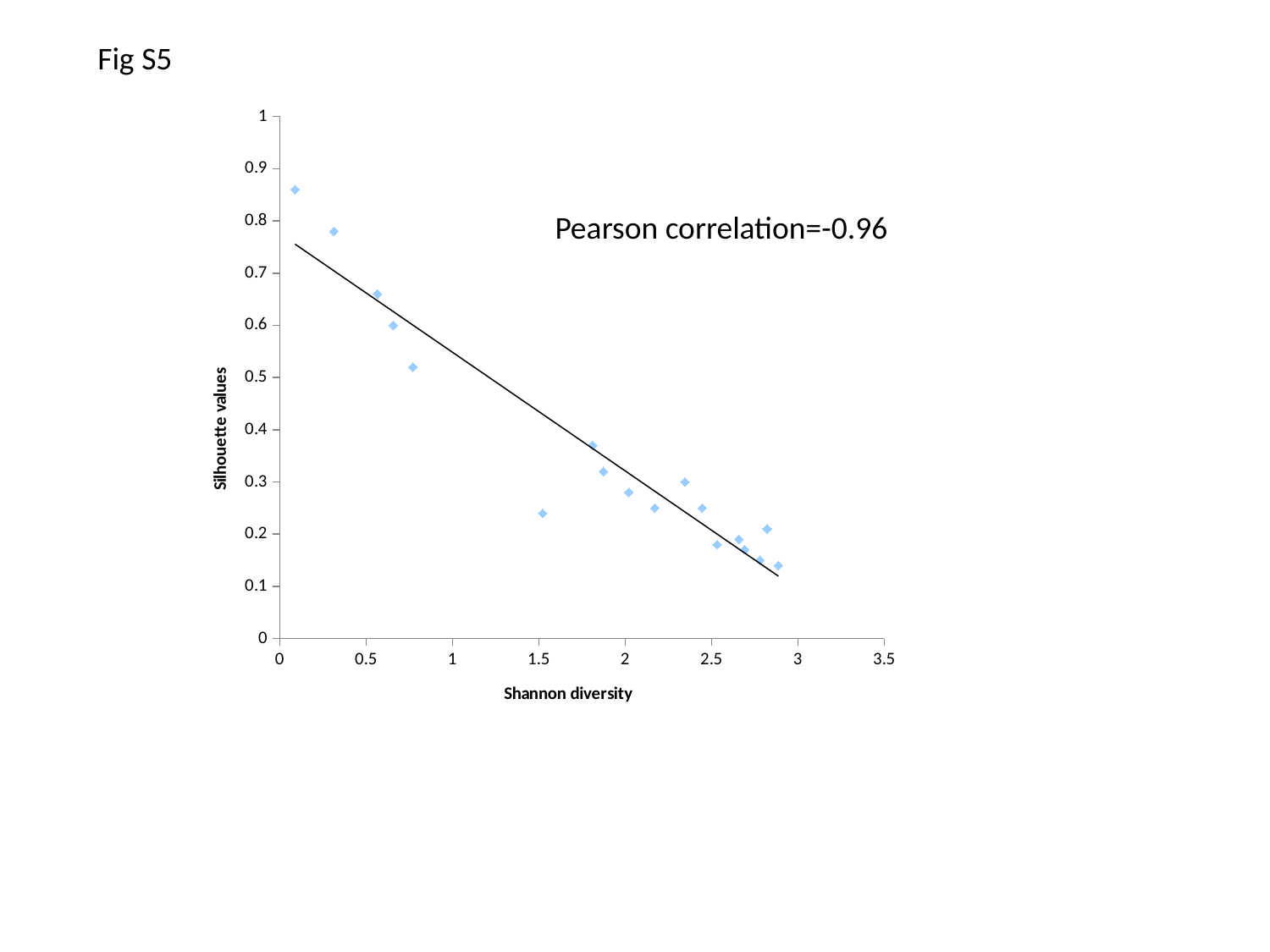

Fig S5

### Chart

| Category |  |
|---|---|
Pearson correlation=-0.96